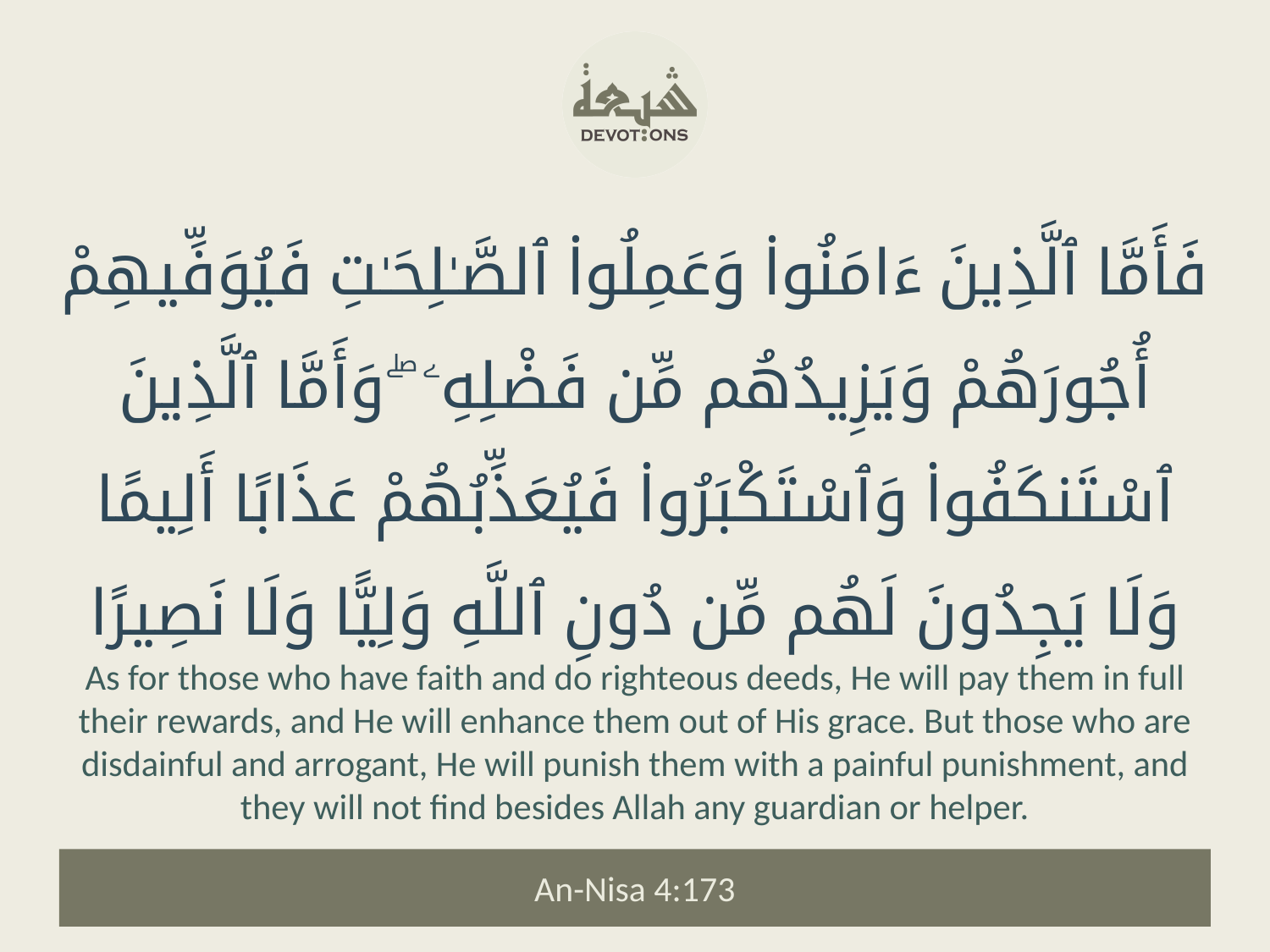

فَأَمَّا ٱلَّذِينَ ءَامَنُوا۟ وَعَمِلُوا۟ ٱلصَّـٰلِحَـٰتِ فَيُوَفِّيهِمْ أُجُورَهُمْ وَيَزِيدُهُم مِّن فَضْلِهِۦ ۖ وَأَمَّا ٱلَّذِينَ ٱسْتَنكَفُوا۟ وَٱسْتَكْبَرُوا۟ فَيُعَذِّبُهُمْ عَذَابًا أَلِيمًا وَلَا يَجِدُونَ لَهُم مِّن دُونِ ٱللَّهِ وَلِيًّا وَلَا نَصِيرًا
As for those who have faith and do righteous deeds, He will pay them in full their rewards, and He will enhance them out of His grace. But those who are disdainful and arrogant, He will punish them with a painful punishment, and they will not find besides Allah any guardian or helper.
An-Nisa 4:173